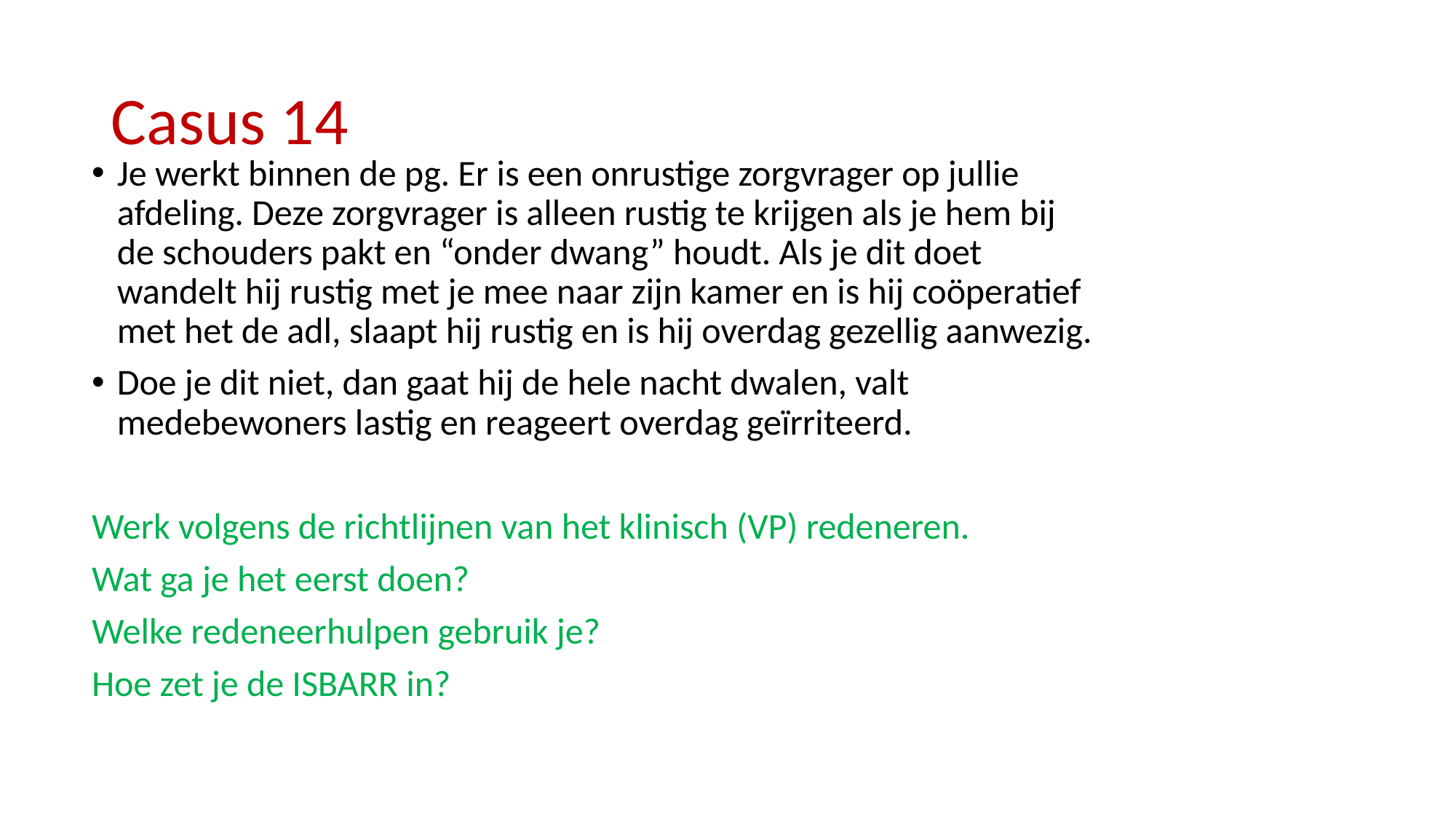

# Casus 14
Je werkt binnen de pg. Er is een onrustige zorgvrager op jullie afdeling. Deze zorgvrager is alleen rustig te krijgen als je hem bij de schouders pakt en “onder dwang” houdt. Als je dit doet wandelt hij rustig met je mee naar zijn kamer en is hij coöperatief met het de adl, slaapt hij rustig en is hij overdag gezellig aanwezig.
Doe je dit niet, dan gaat hij de hele nacht dwalen, valt medebewoners lastig en reageert overdag geïrriteerd.

Werk volgens de richtlijnen van het klinisch (VP) redeneren.
Wat ga je het eerst doen?
Welke redeneerhulpen gebruik je?
Hoe zet je de ISBARR in?